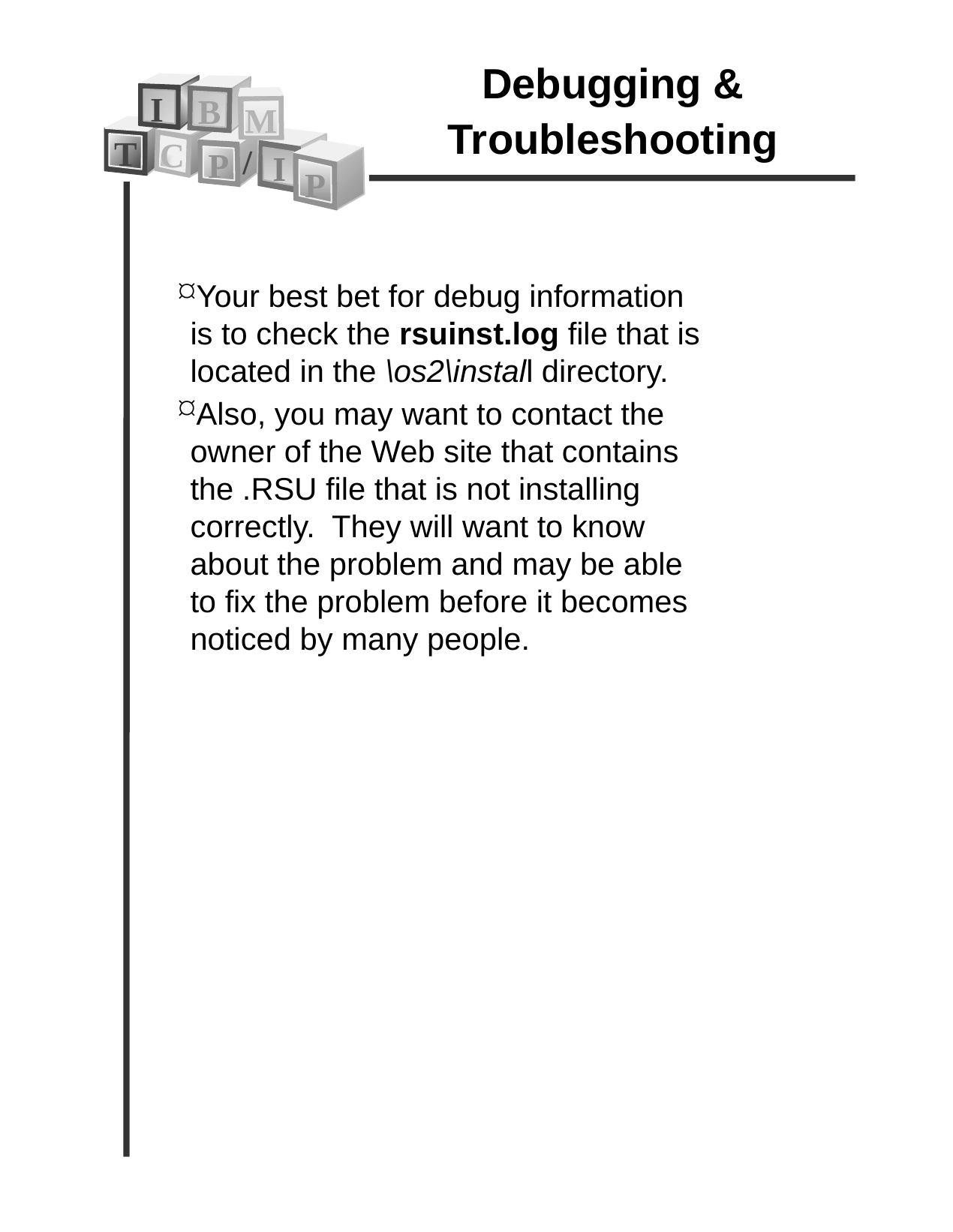

Debugging & Troubleshooting

I

B

M

T
C

/

P

I

P

Your best bet for debug information is to check the rsuinst.log file that is located in the \os2\install directory.
Also, you may want to contact the owner of the Web site that contains the .RSU file that is not installing correctly.  They will want to know about the problem and may be able to fix the problem before it becomes noticed by many people.